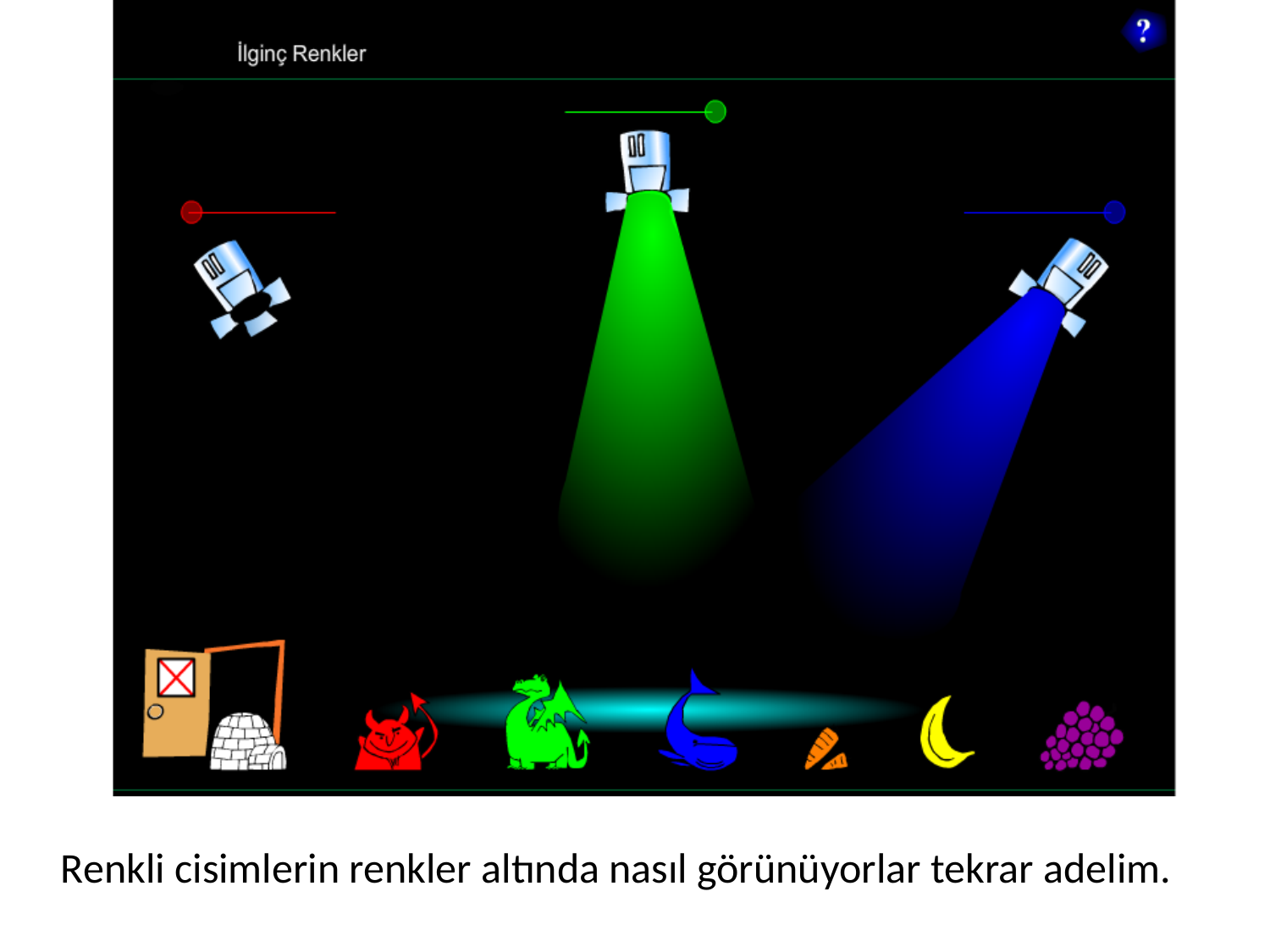

Renkli cisimlerin renkler altında nasıl görünüyorlar tekrar adelim.